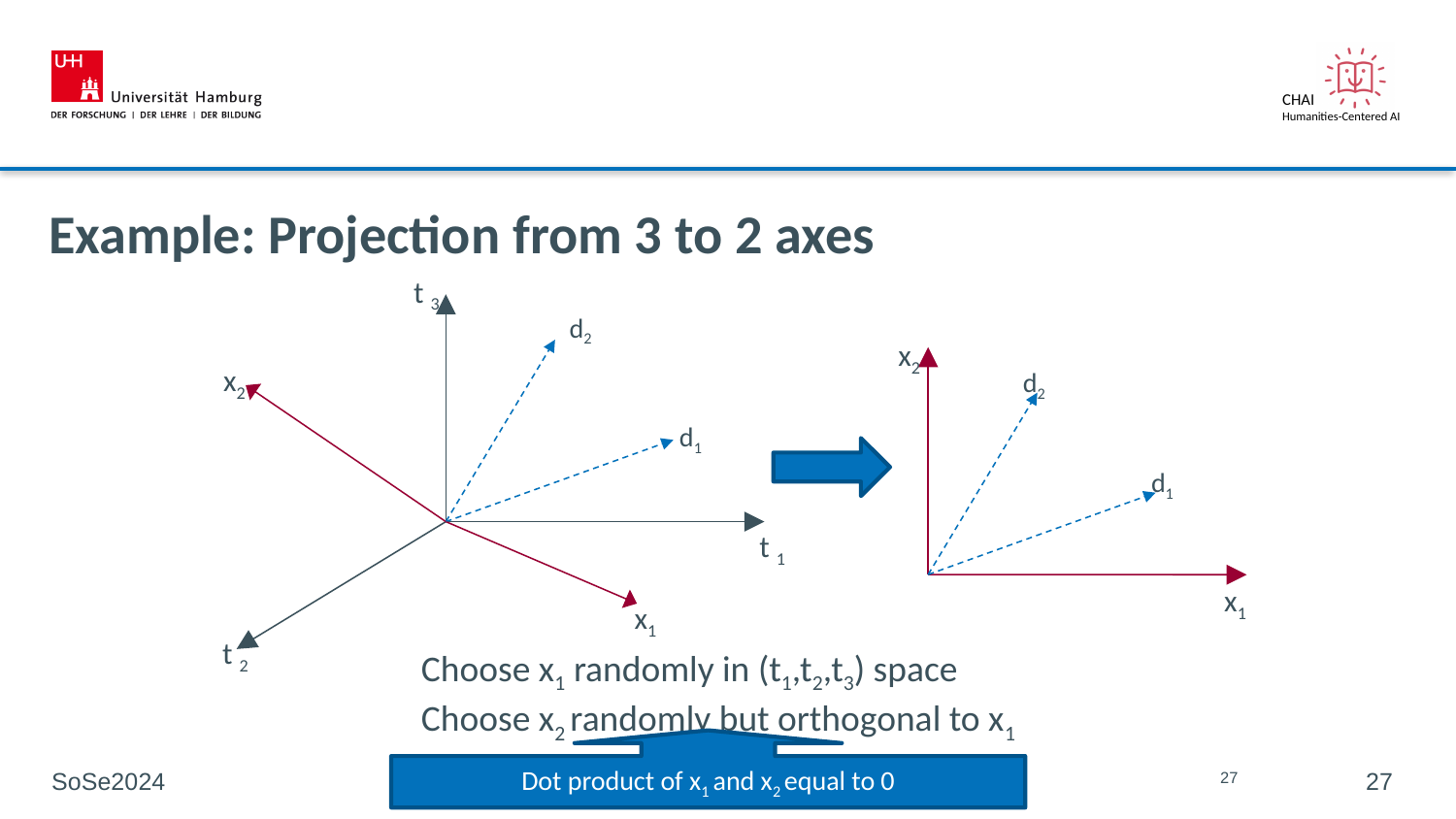

# Example: Projection from 3 to 2 axes
t 3
d2
x2
x2
d2

d1

d1
t 1
x1
x1
t 2
Choose x1 randomly in (t1,t2,t3) space
Choose x2 randomly but orthogonal to x1
Dot product of x1 and x2 equal to 0
SoSe2024
GenAI | Ralf Möller, Sylvia Melzer
27
27